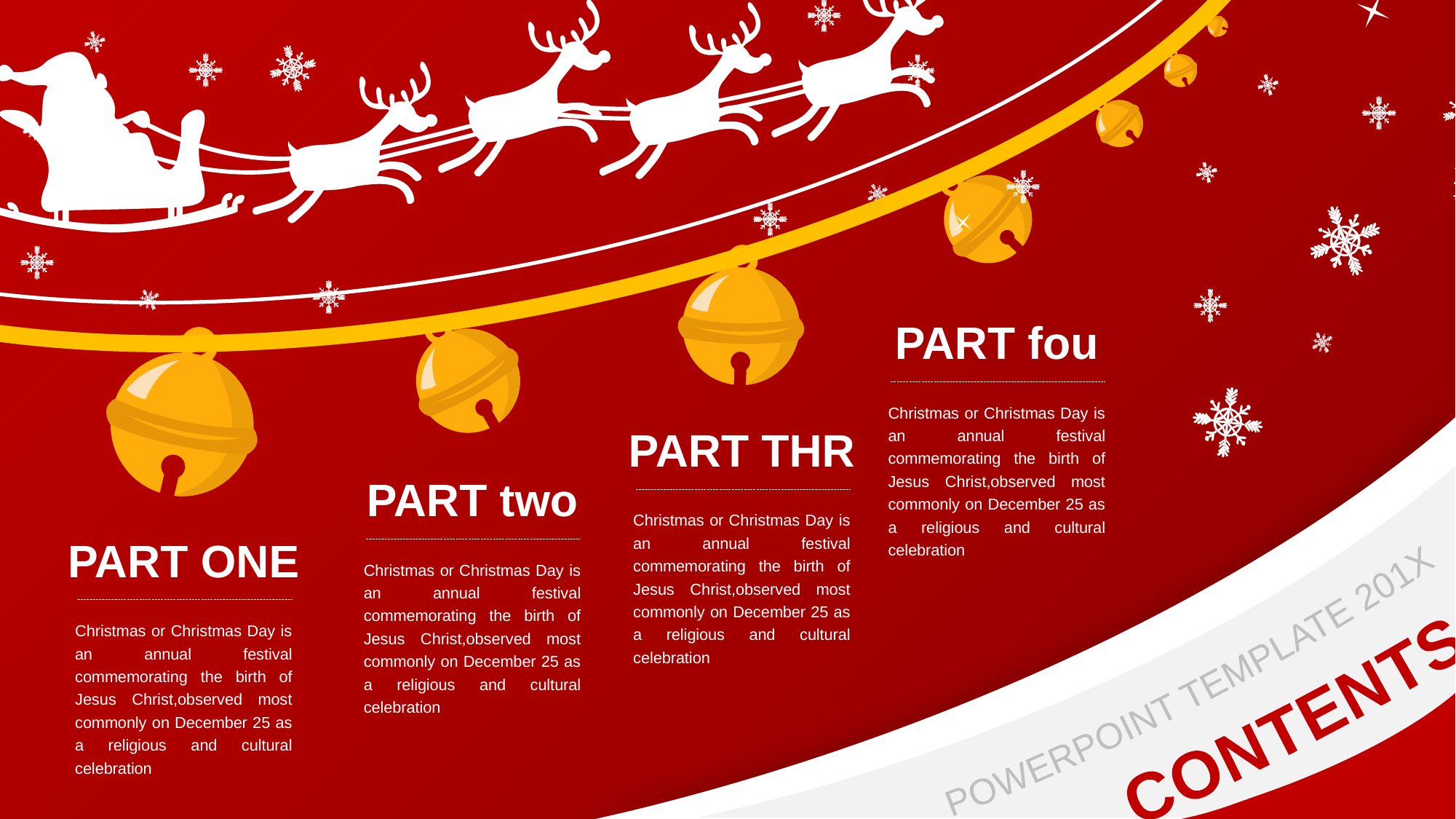

PART fou

Christmas or Christmas Day is an annual festival commemorating the birth of Jesus Christ,observed most commonly on December 25 as a religious and cultural celebration
PART THR

PART two

Christmas or Christmas Day is an annual festival commemorating the birth of Jesus Christ,observed most commonly on December 25 as a religious and cultural celebration
PART ONE
Christmas or Christmas Day is an annual festival commemorating the birth of Jesus Christ,observed most commonly on December 25 as a religious and cultural celebration
POWERPOINT TEMPLATE 201X
Christmas or Christmas Day is an annual festival commemorating the birth of Jesus Christ,observed most commonly on December 25 as a religious and cultural celebration
CONTENTS